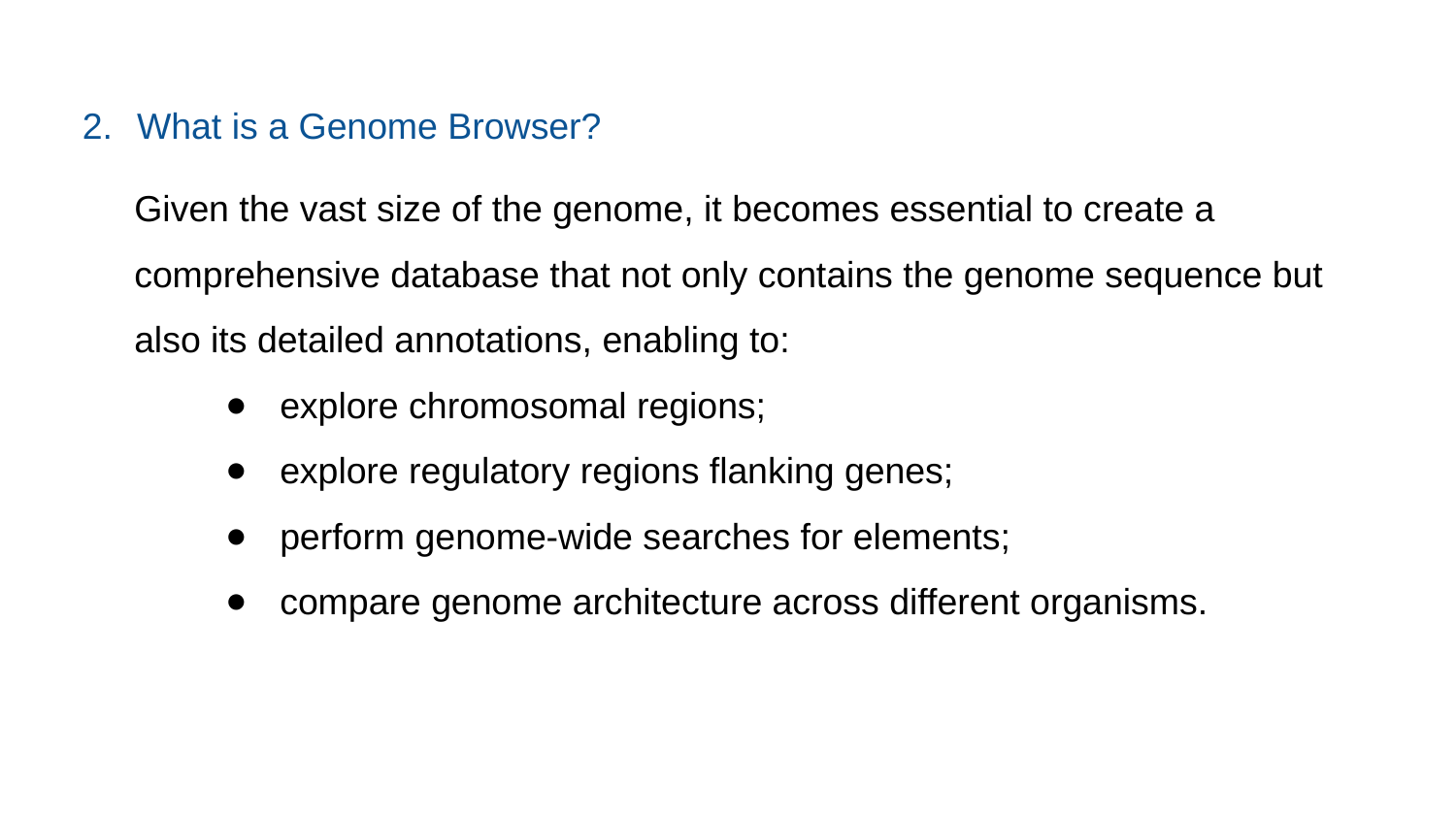

What is a Genome Browser?

Given the vast size of the genome, it becomes essential to create a comprehensive database that not only contains the genome sequence but also its detailed annotations, enabling to:
explore chromosomal regions;
explore regulatory regions flanking genes;
perform genome-wide searches for elements;
compare genome architecture across different organisms.